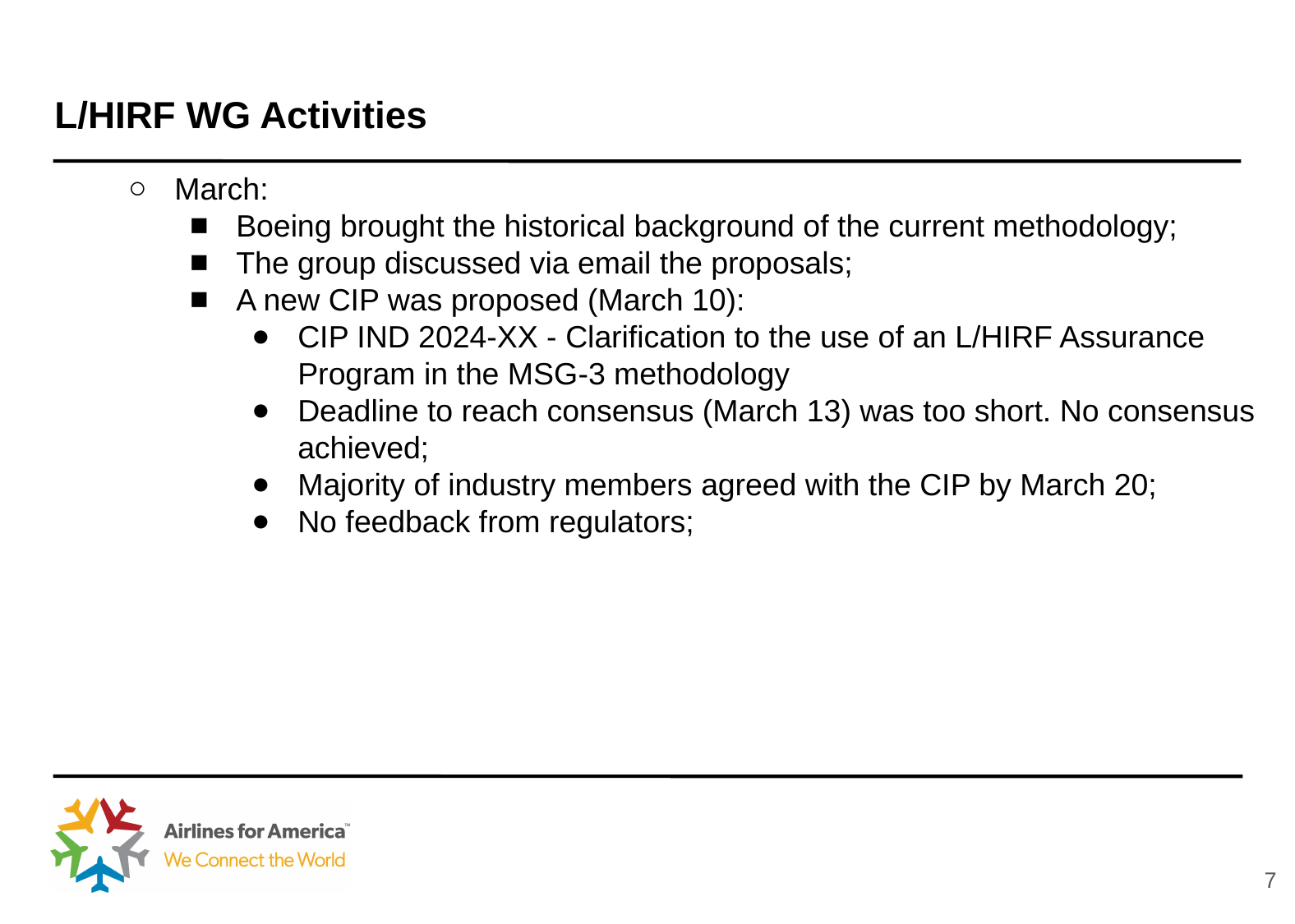

L/HIRF WG Activities
March:
Boeing brought the historical background of the current methodology;
The group discussed via email the proposals;
A new CIP was proposed (March 10):
CIP IND 2024-XX - Clarification to the use of an L/HIRF Assurance Program in the MSG-3 methodology
Deadline to reach consensus (March 13) was too short. No consensus achieved;
Majority of industry members agreed with the CIP by March 20;
No feedback from regulators;

7